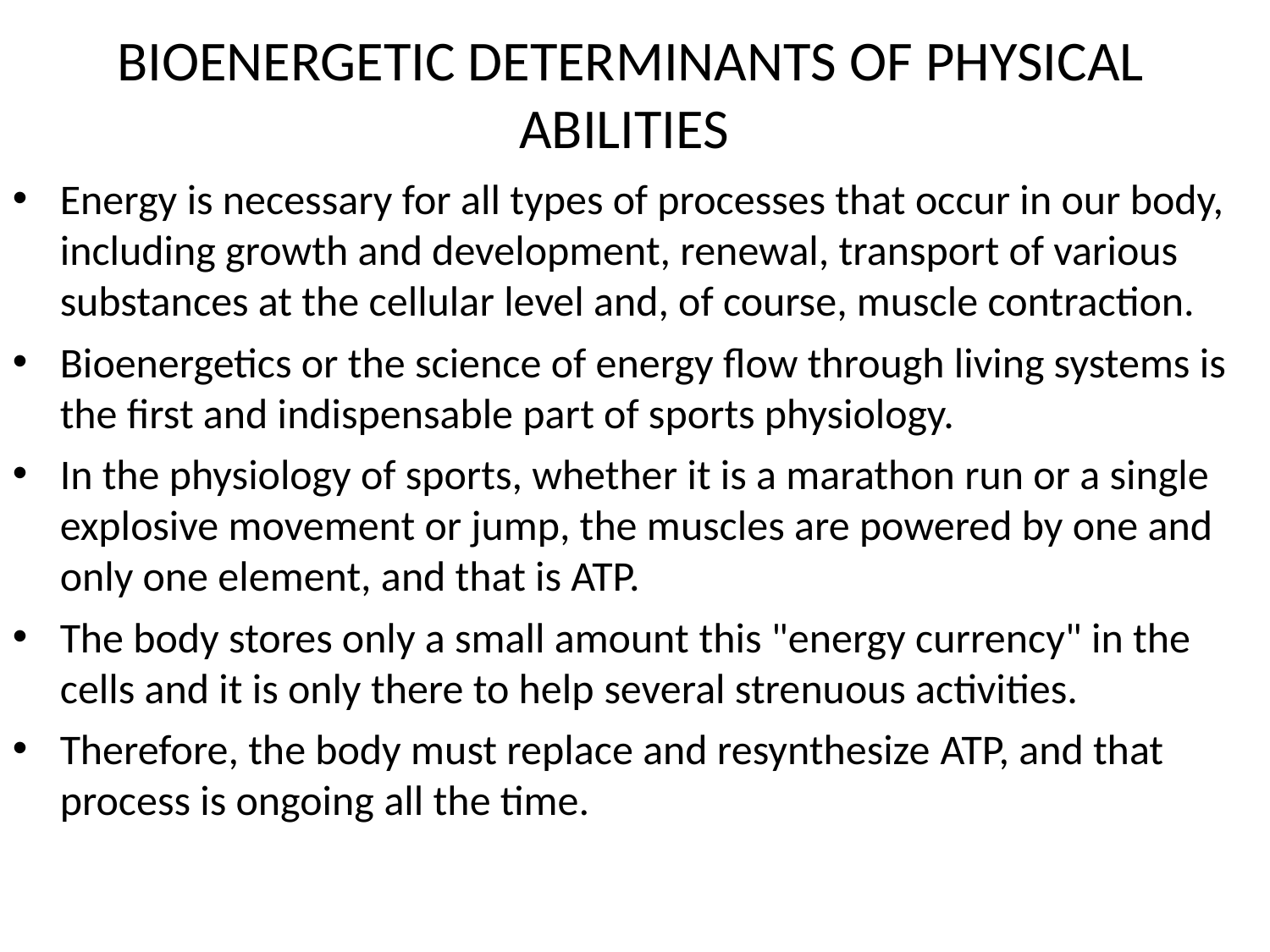

BIOENERGETIC DETERMINANTS OF PHYSICAL
ABILITIES
Energy is necessary for all types of processes that occur in our body, including growth and development, renewal, transport of various substances at the cellular level and, of course, muscle contraction.
Bioenergetics or the science of energy flow through living systems is the first and indispensable part of sports physiology.
In the physiology of sports, whether it is a marathon run or a single explosive movement or jump, the muscles are powered by one and only one element, and that is ATP.
The body stores only a small amount this "energy currency" in the cells and it is only there to help several strenuous activities.
Therefore, the body must replace and resynthesize ATP, and that process is ongoing all the time.